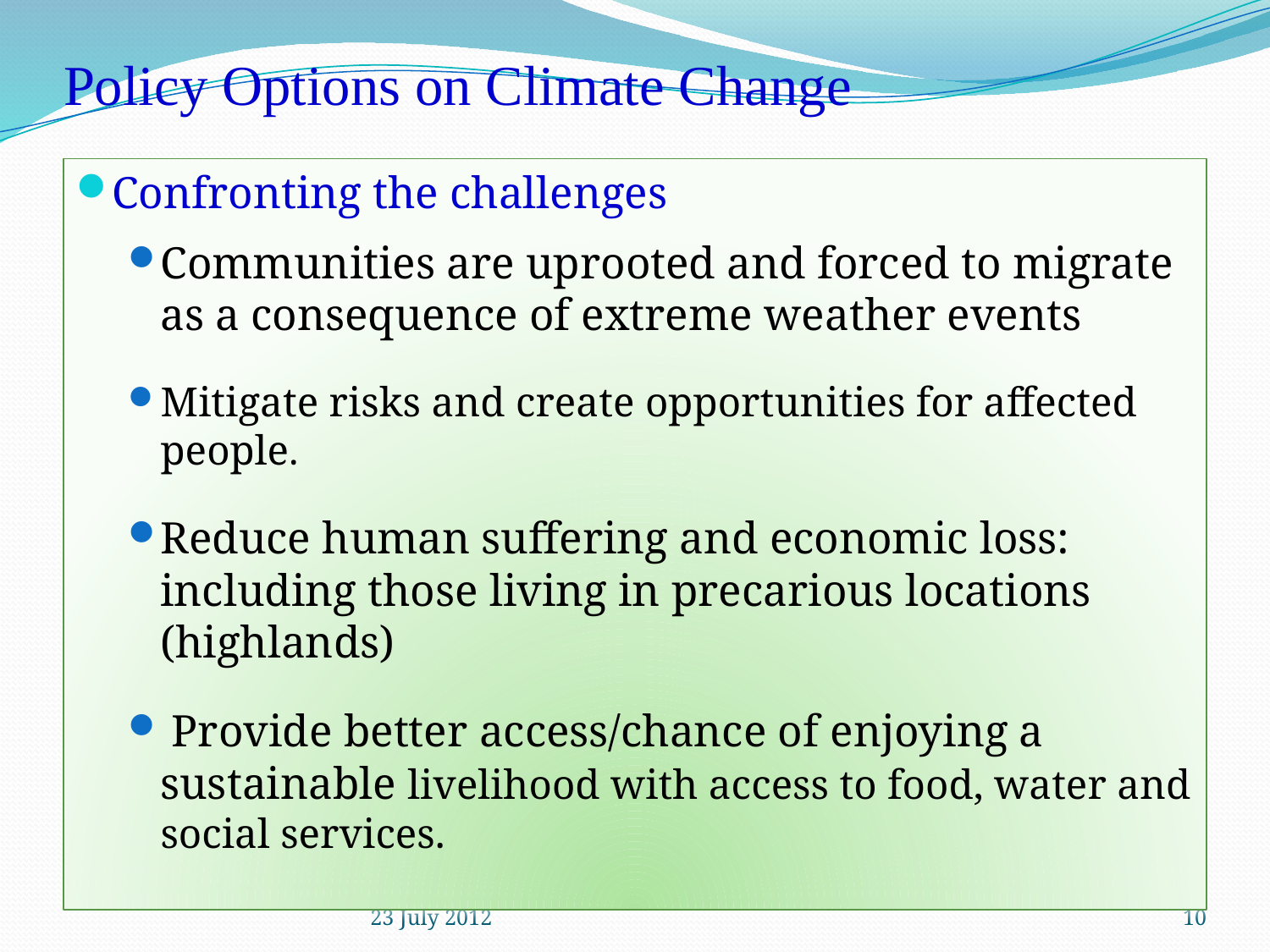

# Policy Options on Climate Change
Confronting the challenges
Communities are uprooted and forced to migrate as a consequence of extreme weather events
Mitigate risks and create opportunities for affected people.
Reduce human suffering and economic loss: including those living in precarious locations (highlands)
 Provide better access/chance of enjoying a sustainable livelihood with access to food, water and social services.

23 July 2012
10